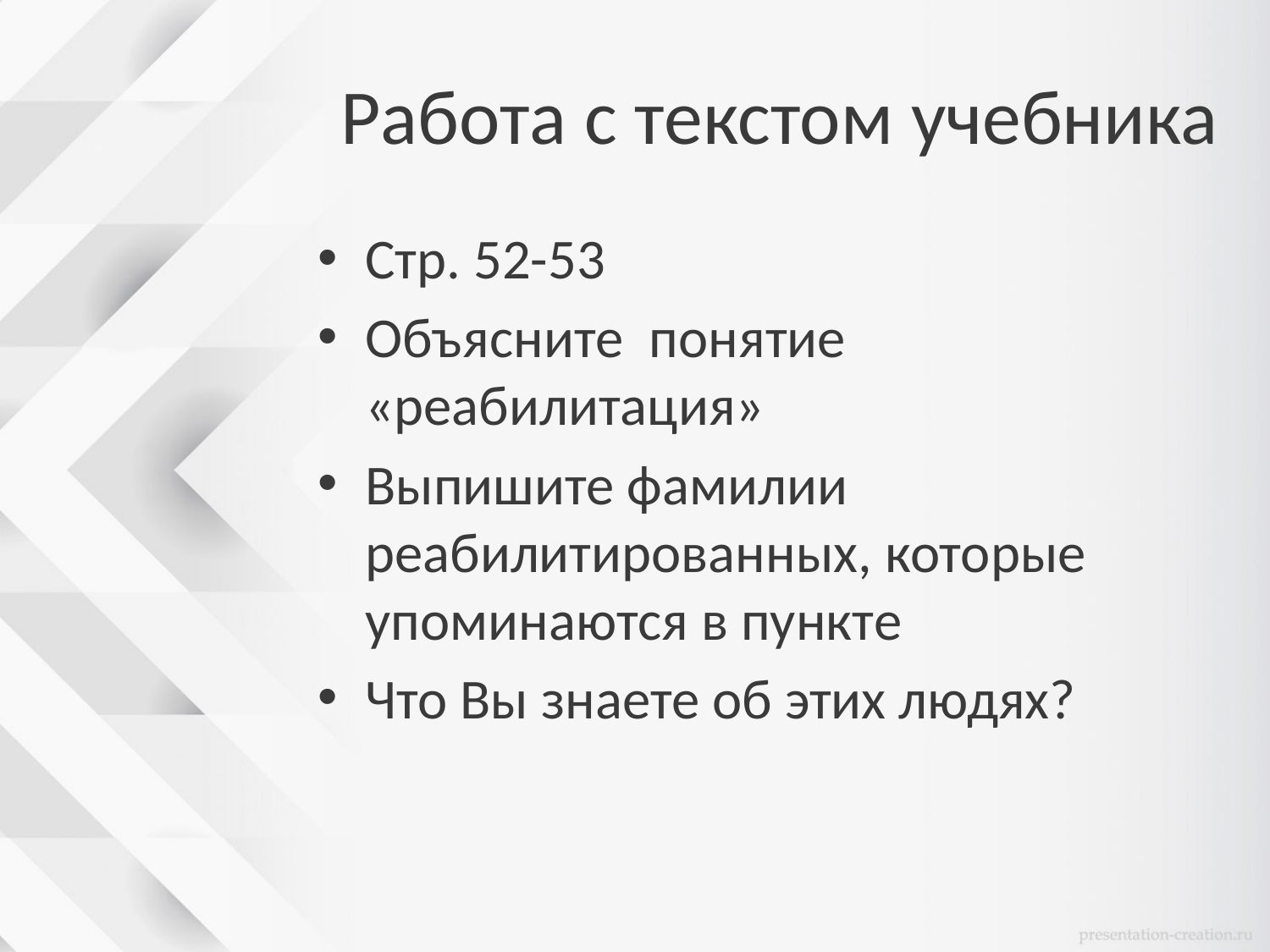

# Работа с текстом учебника
Стр. 52-53
Объясните  понятие «реабилитация»
Выпишите фамилии реабилитированных, которые упоминаются в пункте
Что Вы знаете об этих людях?